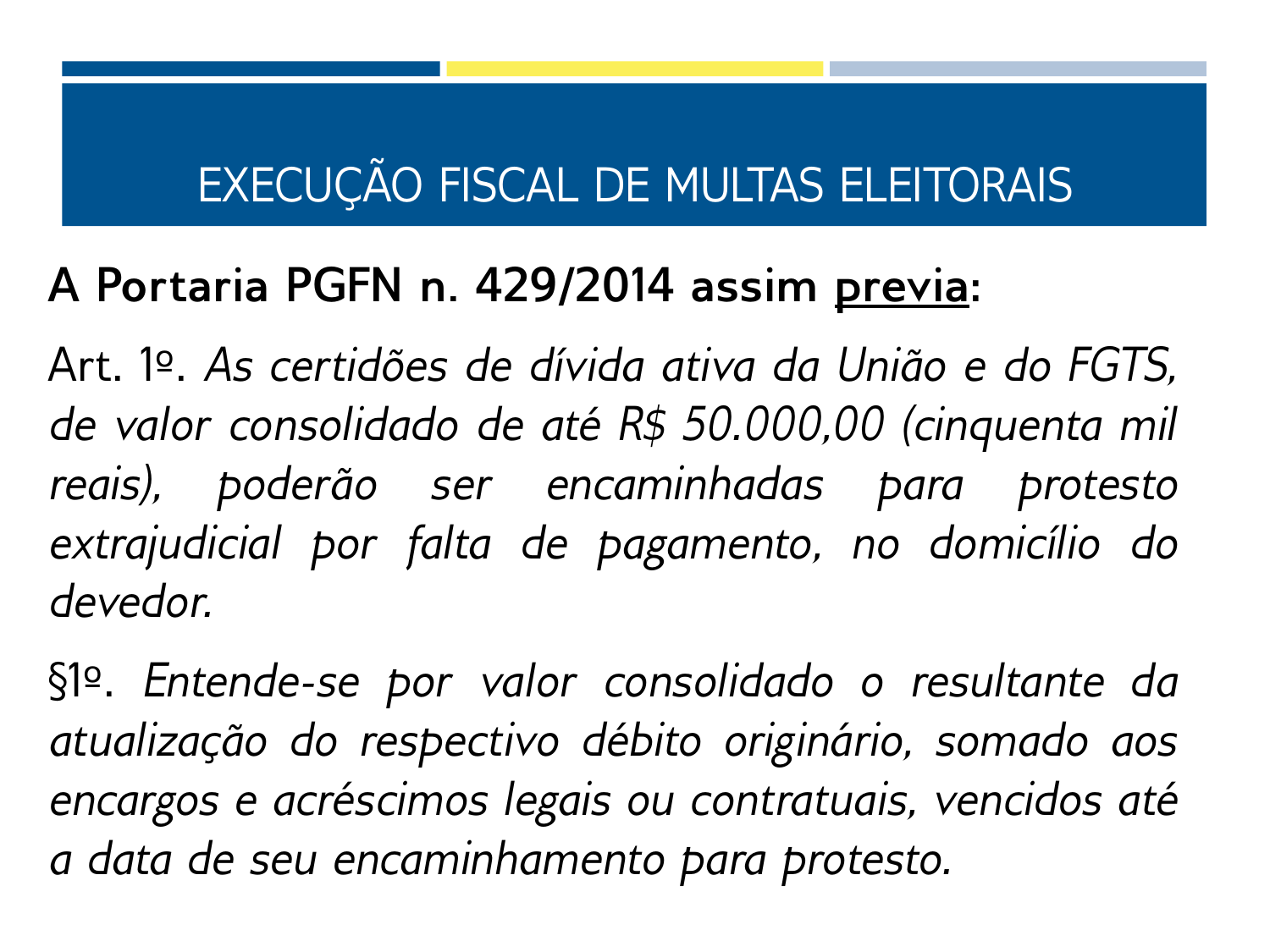

# EXECUÇÃO FISCAL DE MULTAS ELEITORAIS
A Portaria PGFN n. 429/2014 assim previa:
Art. 1º. As certidões de dívida ativa da União e do FGTS, de valor consolidado de até R$ 50.000,00 (cinquenta mil reais), poderão ser encaminhadas para protesto extrajudicial por falta de pagamento, no domicílio do devedor.
§1º. Entende-se por valor consolidado o resultante da atualização do respectivo débito originário, somado aos encargos e acréscimos legais ou contratuais, vencidos até a data de seu encaminhamento para protesto.